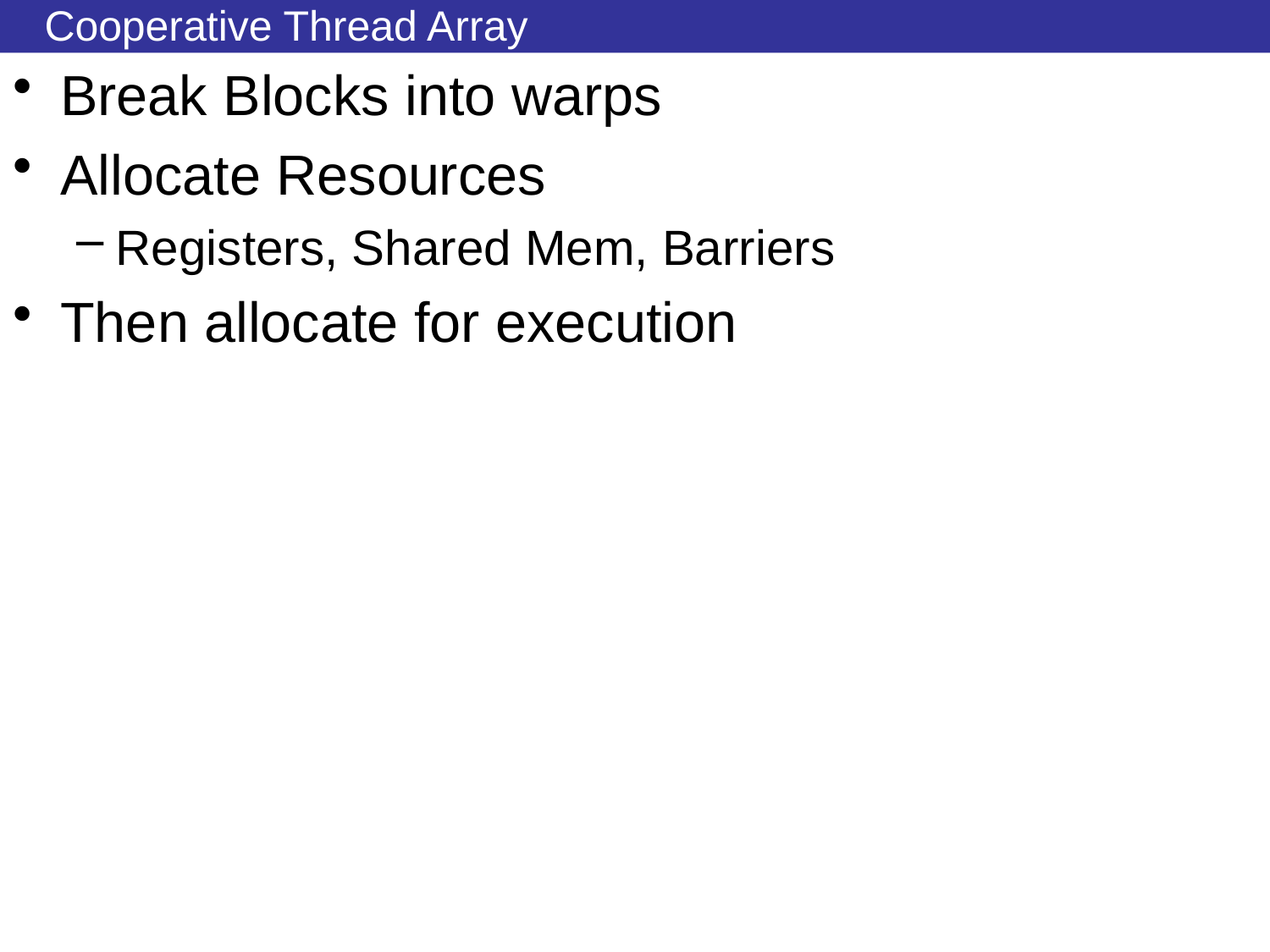

# Cooperative Thread Array
Break Blocks into warps
Allocate Resources
Registers, Shared Mem, Barriers
Then allocate for execution